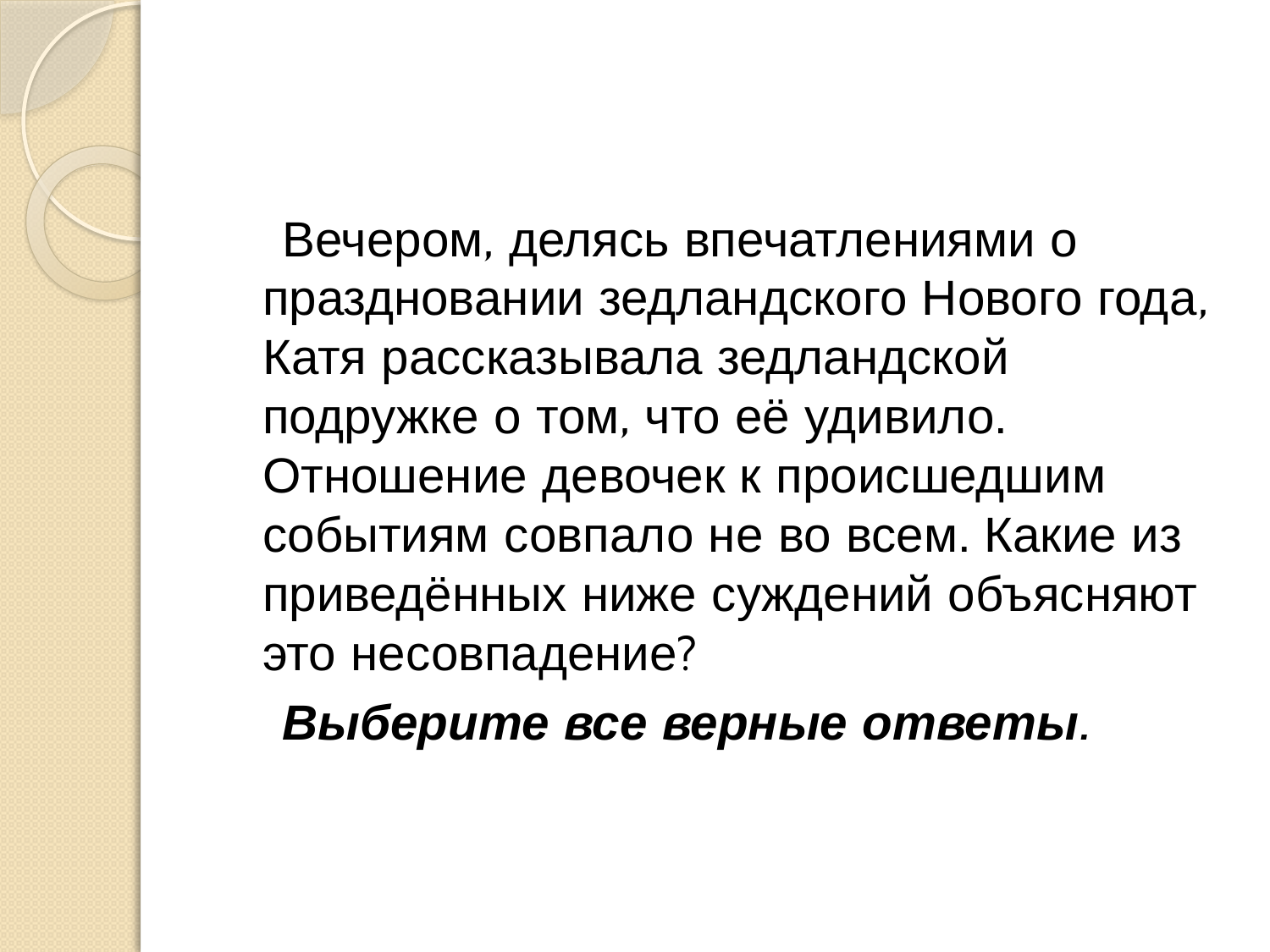

#
    Вечером, делясь впечатлениями о праздновании зедландского Нового года, Катя рассказывала зедландской подружке о том, что её удивило. Отношение девочек к происшедшим событиям совпало не во всем. Какие из приведённых ниже суждений объясняют это несовпадение?
    Выберите все верные ответы.